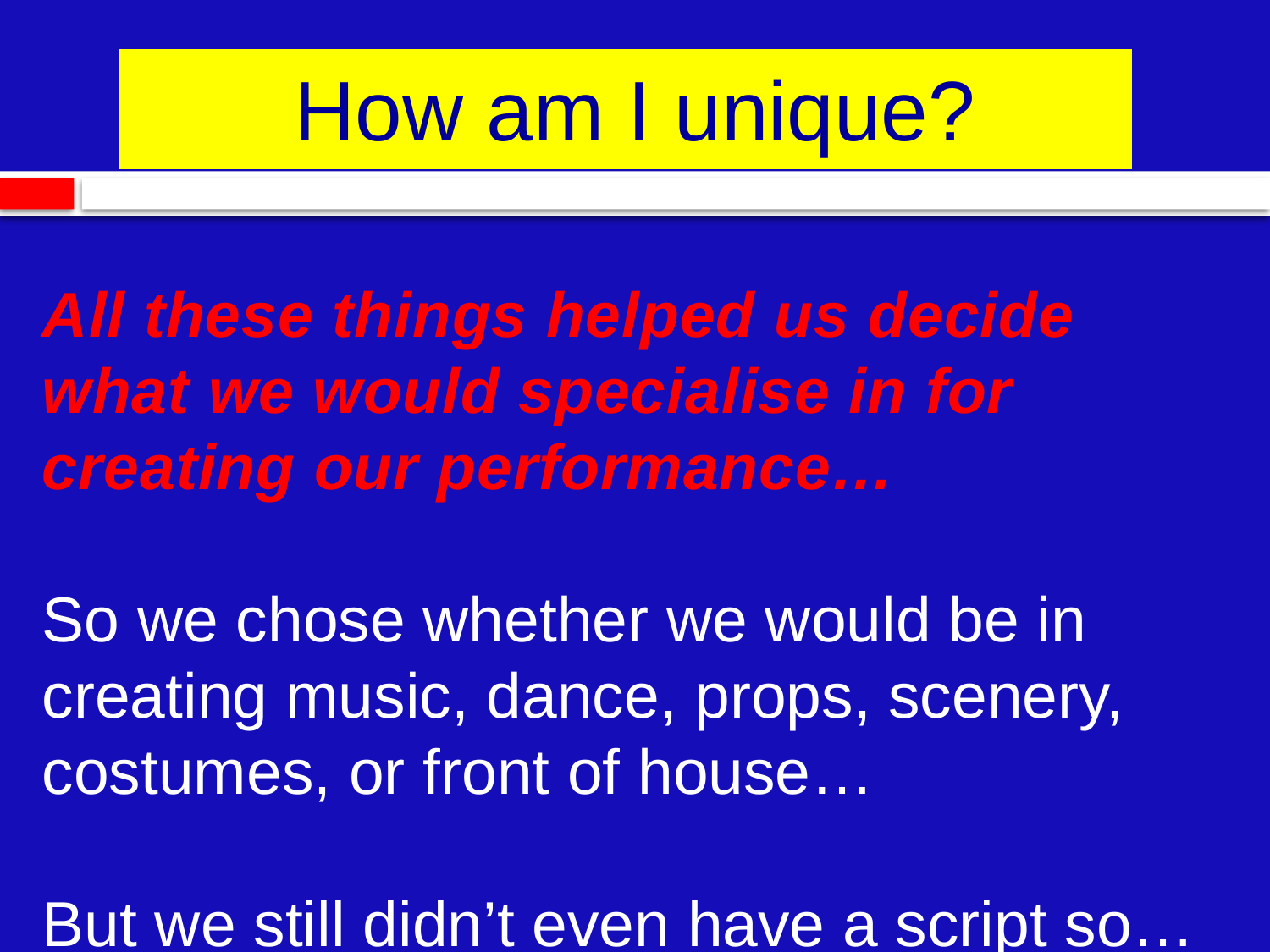

How am I unique?
All these things helped us decide what we would specialise in for creating our performance…

So we chose whether we would be in creating music, dance, props, scenery, costumes, or front of house…

But we still didn’t even have a script so…